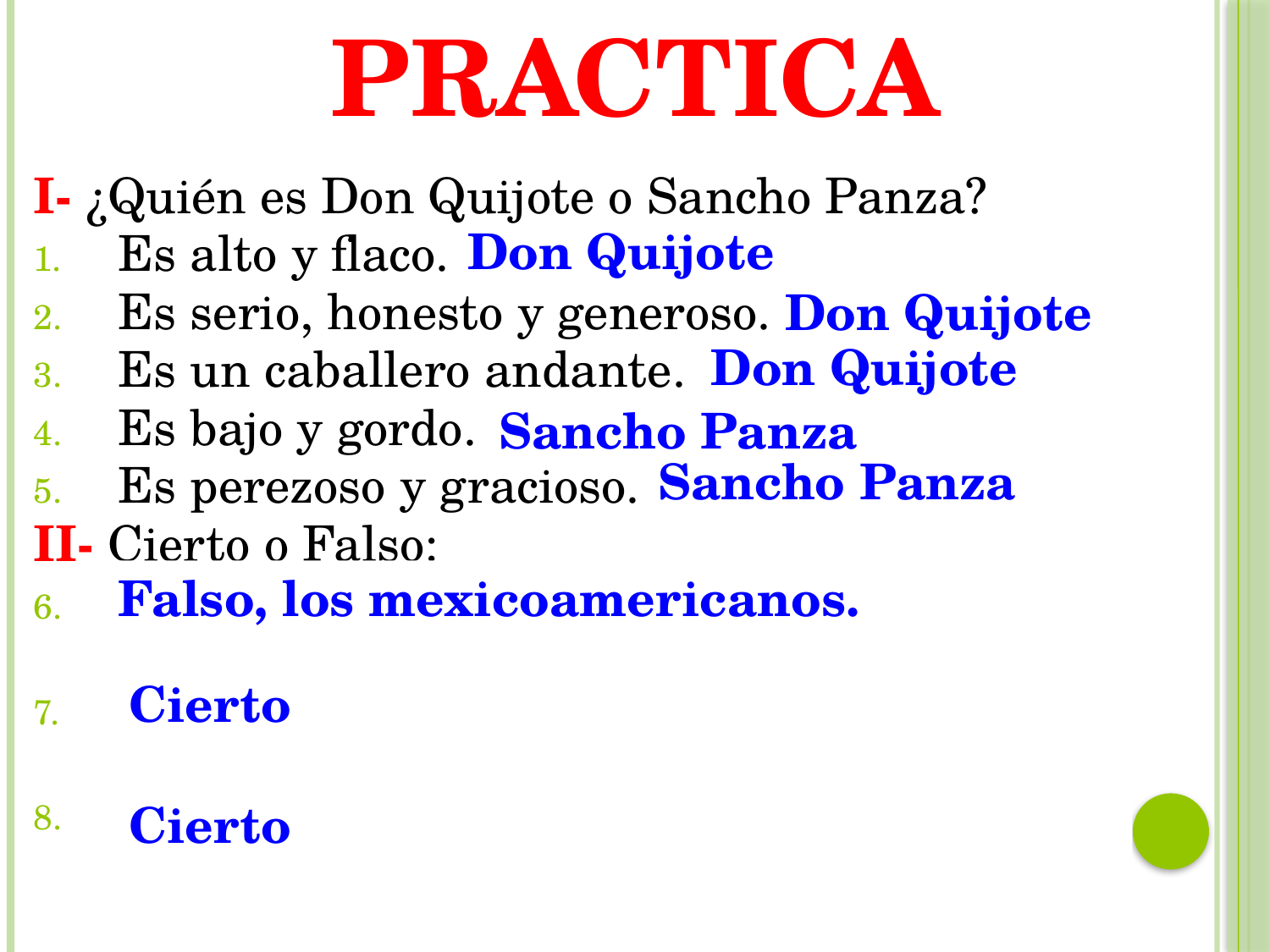

# Practica
I- ¿Quién es Don Quijote o Sancho Panza?
Es alto y flaco.
Es serio, honesto y generoso.
Es un caballero andante.
Es bajo y gordo.
Es perezoso y gracioso.
II- Cierto o Falso:
Los cubanoamericanos es el grupo numero uno de hispanohablantes en Estados Unidos.
Hay mas de cuarenta y cuatro millones de hispanohablantes en Estados Unidos.
Hay mucha gente de ascendencia cubana en la Florida.
Don Quijote
Don Quijote
Don Quijote
Sancho Panza
Sancho Panza
Falso, los mexicoamericanos.

Cierto

Cierto